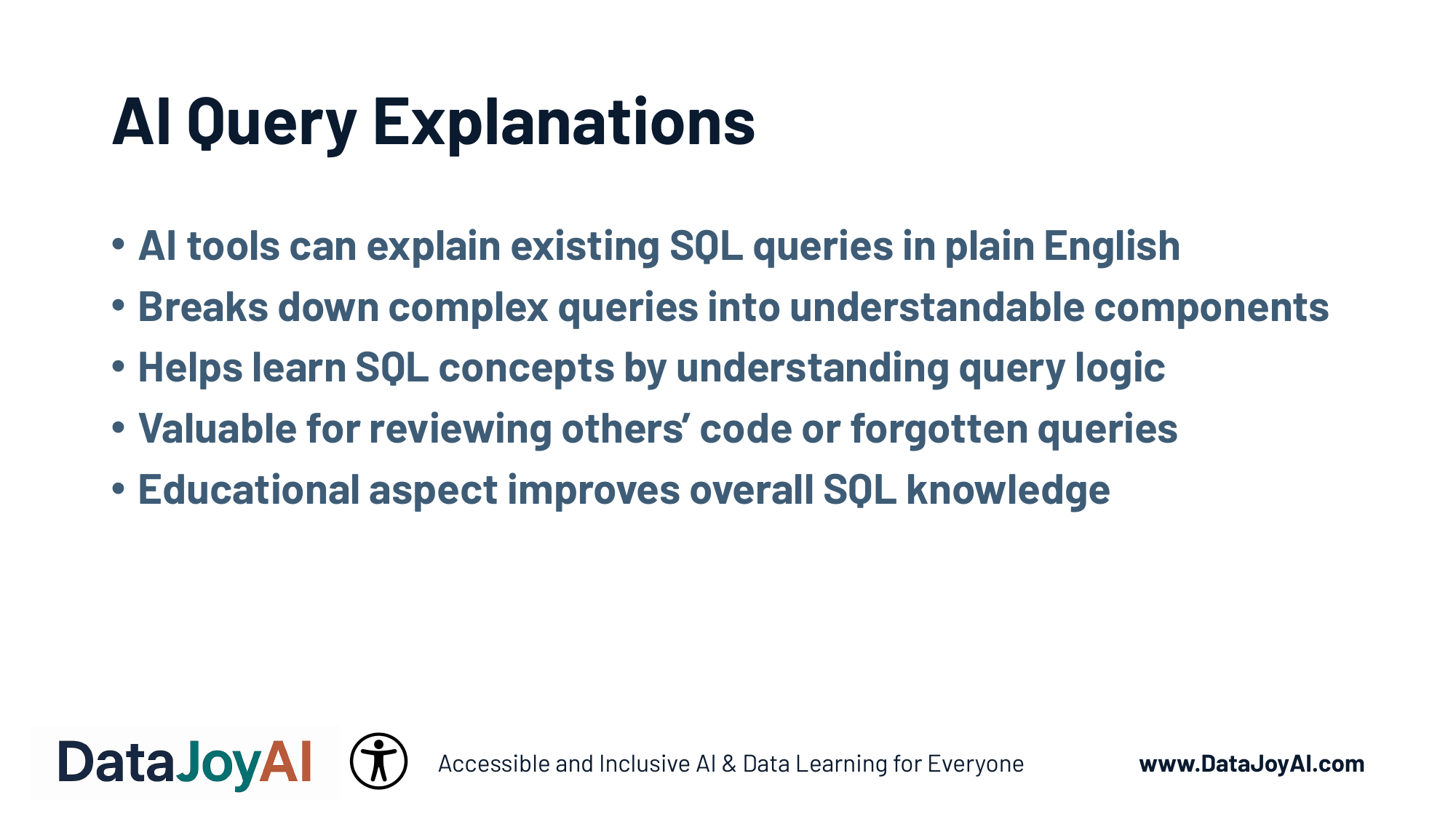

# AI Query Explanations
AI tools can explain existing SQL queries in plain English
Breaks down complex queries into understandable components
Helps learn SQL concepts by understanding query logic
Valuable for reviewing others’ code or forgotten queries
Educational aspect improves overall SQL knowledge